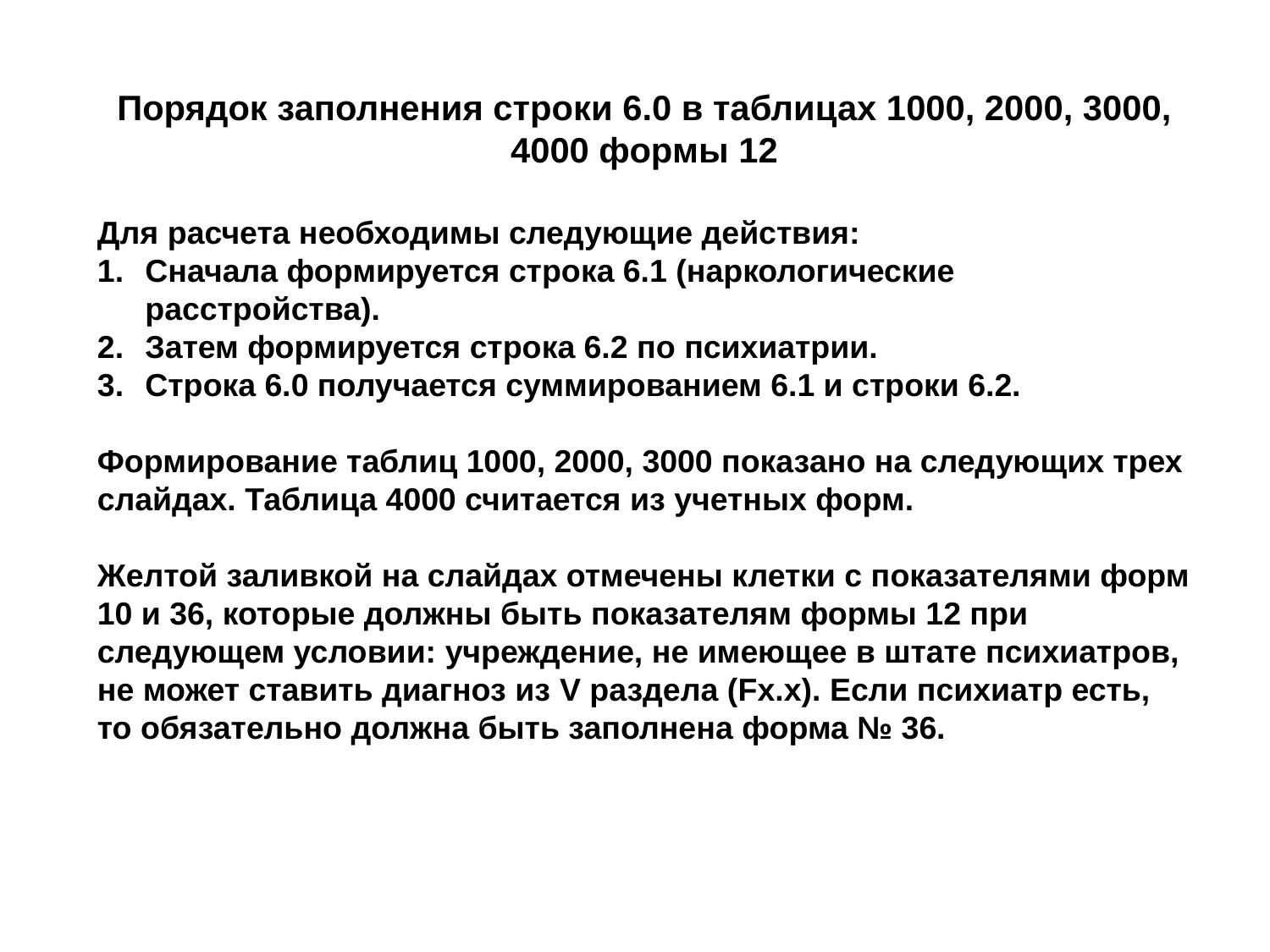

Порядок заполнения строки 6.0 в таблицах 1000, 2000, 3000, 4000 формы 12

Для расчета необходимы следующие действия:
Сначала формируется строка 6.1 (наркологические расстройства).
Затем формируется строка 6.2 по психиатрии.
Строка 6.0 получается суммированием 6.1 и строки 6.2.

Формирование таблиц 1000, 2000, 3000 показано на следующих трех слайдах. Таблица 4000 считается из учетных форм.

Желтой заливкой на слайдах отмечены клетки с показателями форм 10 и 36, которые должны быть показателям формы 12 при следующем условии: учреждение, не имеющее в штате психиатров, не может ставить диагноз из V раздела (Fx.x). Если психиатр есть, то обязательно должна быть заполнена форма № 36.